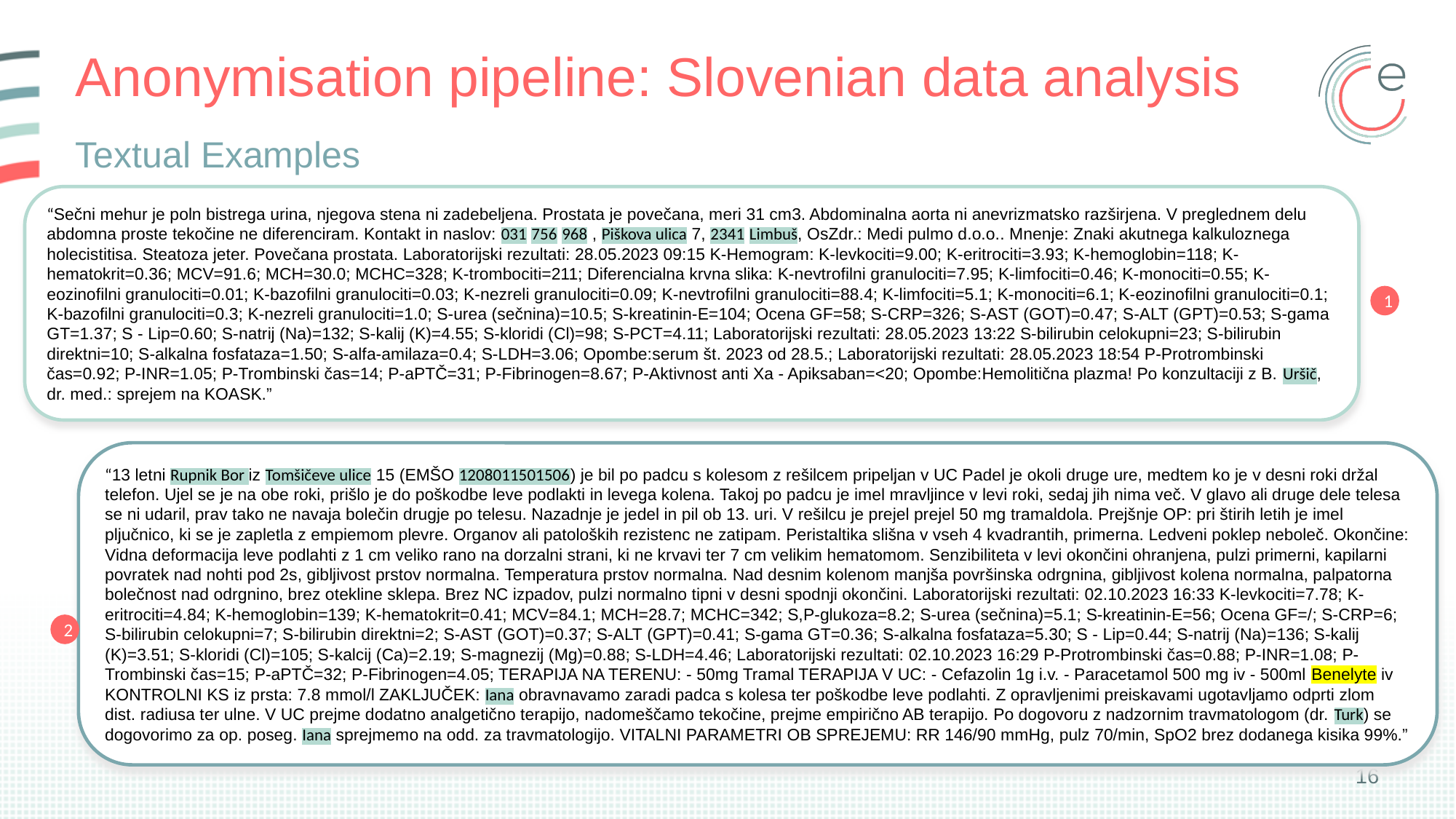

# Anonymisation pipeline: Slovenian data analysis
Textual Examples
“Sečni mehur je poln bistrega urina, njegova stena ni zadebeljena. Prostata je povečana, meri 31 cm3. Abdominalna aorta ni anevrizmatsko razširjena. V preglednem delu abdomna proste tekočine ne diferenciram. Kontakt in naslov: 031 756 968 , Piškova ulica 7, 2341 Limbuš, OsZdr.: Medi pulmo d.o.o.. Mnenje: Znaki akutnega kalkuloznega holecistitisa. Steatoza jeter. Povečana prostata. Laboratorijski rezultati: 28.05.2023 09:15 K-Hemogram: K-levkociti=9.00; K-eritrociti=3.93; K-hemoglobin=118; K-hematokrit=0.36; MCV=91.6; MCH=30.0; MCHC=328; K-trombociti=211; Diferencialna krvna slika: K-nevtrofilni granulociti=7.95; K-limfociti=0.46; K-monociti=0.55; K-eozinofilni granulociti=0.01; K-bazofilni granulociti=0.03; K-nezreli granulociti=0.09; K-nevtrofilni granulociti=88.4; K-limfociti=5.1; K-monociti=6.1; K-eozinofilni granulociti=0.1; K-bazofilni granulociti=0.3; K-nezreli granulociti=1.0; S-urea (sečnina)=10.5; S-kreatinin-E=104; Ocena GF=58; S-CRP=326; S-AST (GOT)=0.47; S-ALT (GPT)=0.53; S-gama GT=1.37; S - Lip=0.60; S-natrij (Na)=132; S-kalij (K)=4.55; S-kloridi (Cl)=98; S-PCT=4.11; Laboratorijski rezultati: 28.05.2023 13:22 S-bilirubin celokupni=23; S-bilirubin direktni=10; S-alkalna fosfataza=1.50; S-alfa-amilaza=0.4; S-LDH=3.06; Opombe:serum št. 2023 od 28.5.; Laboratorijski rezultati: 28.05.2023 18:54 P-Protrombinski čas=0.92; P-INR=1.05; P-Trombinski čas=14; P-aPTČ=31; P-Fibrinogen=8.67; P-Aktivnost anti Xa - Apiksaban=<20; Opombe:Hemolitična plazma! Po konzultaciji z B. Uršič, dr. med.: sprejem na KOASK.”
1
“13 letni Rupnik Bor iz Tomšičeve ulice 15 (EMŠO 1208011501506) je bil po padcu s kolesom z rešilcem pripeljan v UC Padel je okoli druge ure, medtem ko je v desni roki držal telefon. Ujel se je na obe roki, prišlo je do poškodbe leve podlakti in levega kolena. Takoj po padcu je imel mravljince v levi roki, sedaj jih nima več. V glavo ali druge dele telesa se ni udaril, prav tako ne navaja bolečin drugje po telesu. Nazadnje je jedel in pil ob 13. uri. V rešilcu je prejel prejel 50 mg tramaldola. Prejšnje OP: pri štirih letih je imel pljučnico, ki se je zapletla z empiemom plevre. Organov ali patoloških rezistenc ne zatipam. Peristaltika slišna v vseh 4 kvadrantih, primerna. Ledveni poklep neboleč. Okončine: Vidna deformacija leve podlahti z 1 cm veliko rano na dorzalni strani, ki ne krvavi ter 7 cm velikim hematomom. Senzibiliteta v levi okončini ohranjena, pulzi primerni, kapilarni povratek nad nohti pod 2s, gibljivost prstov normalna. Temperatura prstov normalna. Nad desnim kolenom manjša površinska odrgnina, gibljivost kolena normalna, palpatorna bolečnost nad odrgnino, brez otekline sklepa. Brez NC izpadov, pulzi normalno tipni v desni spodnji okončini. Laboratorijski rezultati: 02.10.2023 16:33 K-levkociti=7.78; K-eritrociti=4.84; K-hemoglobin=139; K-hematokrit=0.41; MCV=84.1; MCH=28.7; MCHC=342; S,P-glukoza=8.2; S-urea (sečnina)=5.1; S-kreatinin-E=56; Ocena GF=/; S-CRP=6; S-bilirubin celokupni=7; S-bilirubin direktni=2; S-AST (GOT)=0.37; S-ALT (GPT)=0.41; S-gama GT=0.36; S-alkalna fosfataza=5.30; S - Lip=0.44; S-natrij (Na)=136; S-kalij (K)=3.51; S-kloridi (Cl)=105; S-kalcij (Ca)=2.19; S-magnezij (Mg)=0.88; S-LDH=4.46; Laboratorijski rezultati: 02.10.2023 16:29 P-Protrombinski čas=0.88; P-INR=1.08; P-Trombinski čas=15; P-aPTČ=32; P-Fibrinogen=4.05; TERAPIJA NA TERENU: - 50mg Tramal TERAPIJA V UC: - Cefazolin 1g i.v. - Paracetamol 500 mg iv - 500ml Benelyte iv KONTROLNI KS iz prsta: 7.8 mmol/l ZAKLJUČEK: Iana obravnavamo zaradi padca s kolesa ter poškodbe leve podlahti. Z opravljenimi preiskavami ugotavljamo odprti zlom dist. radiusa ter ulne. V UC prejme dodatno analgetično terapijo, nadomeščamo tekočine, prejme empirično AB terapijo. Po dogovoru z nadzornim travmatologom (dr. Turk) se dogovorimo za op. poseg. Iana sprejmemo na odd. za travmatologijo. VITALNI PARAMETRI OB SPREJEMU: RR 146/90 mmHg, pulz 70/min, SpO2 brez dodanega kisika 99%.”
2